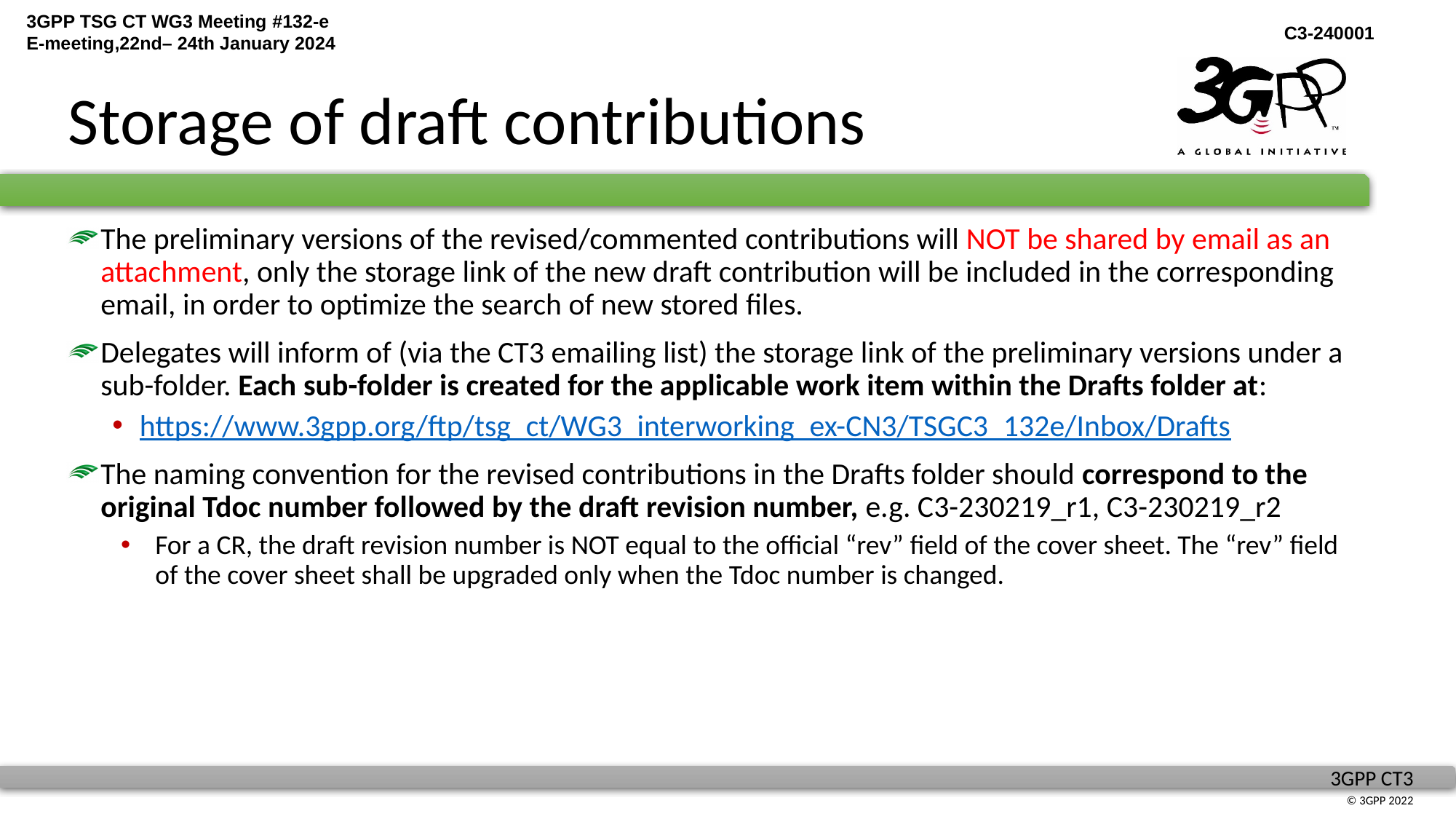

# Storage of draft contributions
The preliminary versions of the revised/commented contributions will NOT be shared by email as an attachment, only the storage link of the new draft contribution will be included in the corresponding email, in order to optimize the search of new stored files.
Delegates will inform of (via the CT3 emailing list) the storage link of the preliminary versions under a sub-folder. Each sub-folder is created for the applicable work item within the Drafts folder at:
https://www.3gpp.org/ftp/tsg_ct/WG3_interworking_ex-CN3/TSGC3_132e/Inbox/Drafts
The naming convention for the revised contributions in the Drafts folder should correspond to the original Tdoc number followed by the draft revision number, e.g. C3-230219_r1, C3-230219_r2
For a CR, the draft revision number is NOT equal to the official “rev” field of the cover sheet. The “rev” field of the cover sheet shall be upgraded only when the Tdoc number is changed.